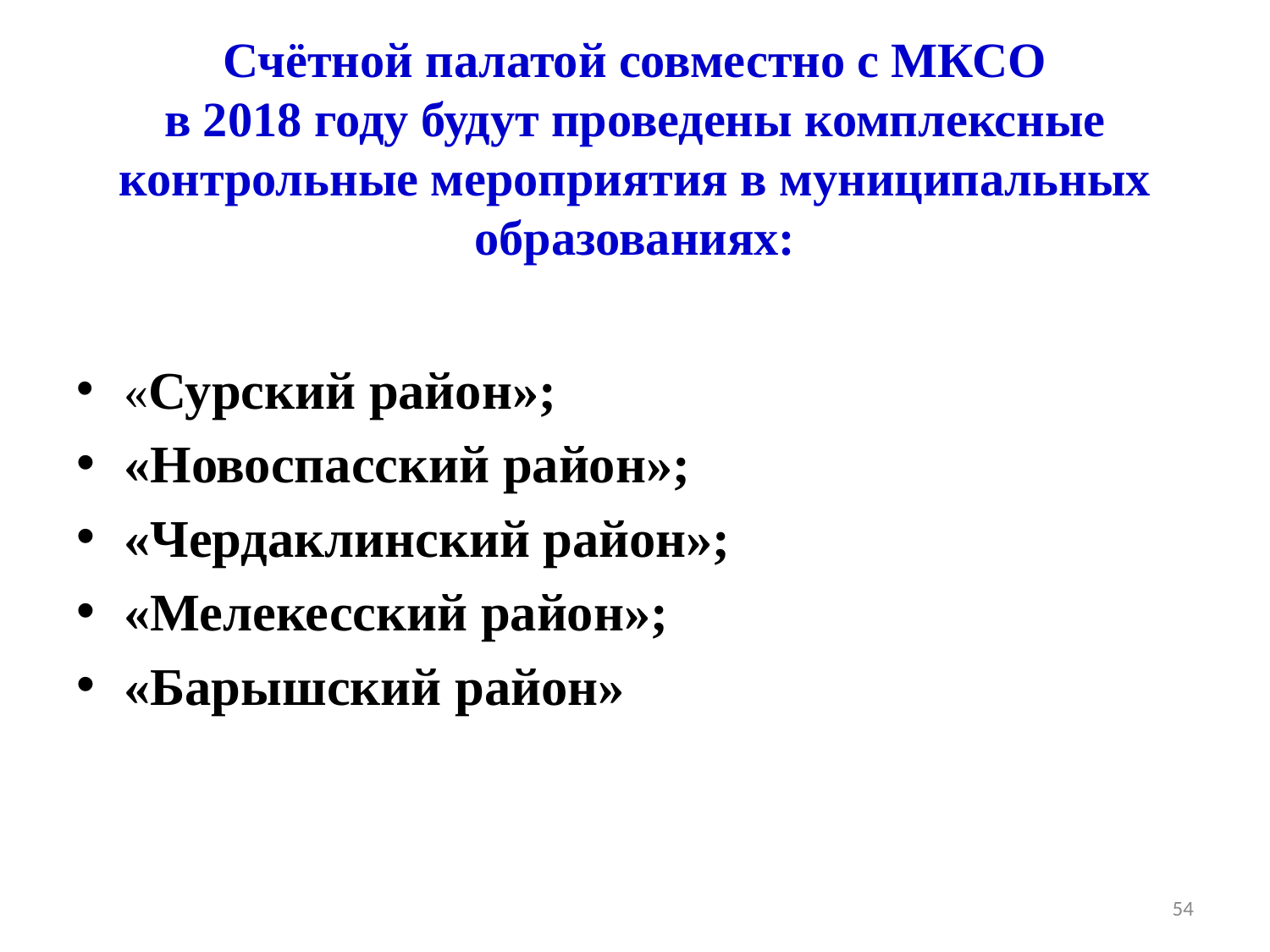

# Счётной палатой совместно с МКСО в 2018 году будут проведены комплексные контрольные мероприятия в муниципальных образованиях:
«Сурский район»;
«Новоспасский район»;
«Чердаклинский район»;
«Мелекесский район»;
«Барышский район»
54